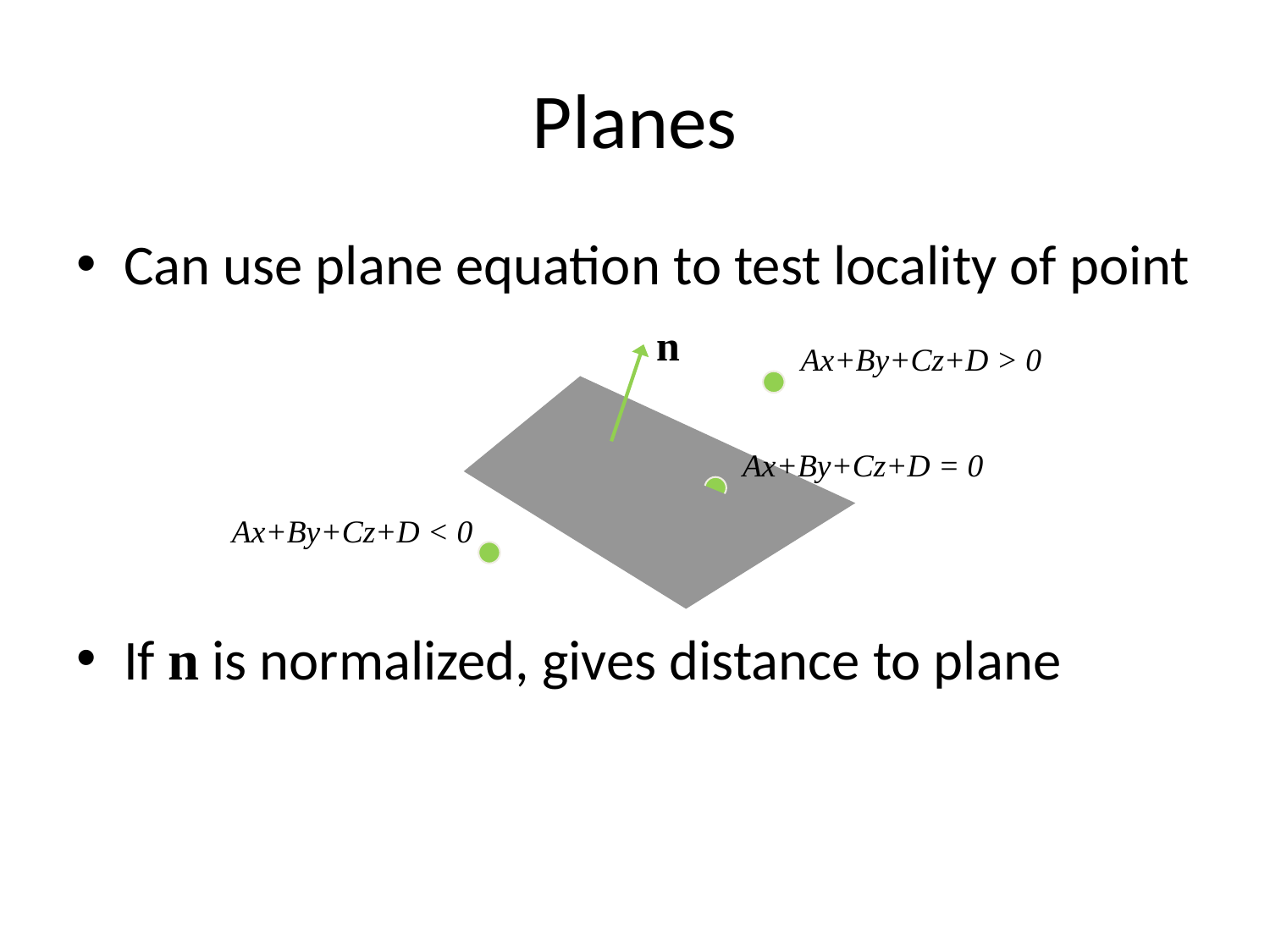

# Planes
Can use plane equation to test locality of point

If n is normalized, gives distance to plane
n
Ax+By+Cz+D > 0

Ax+By+Cz+D = 0

Ax+By+Cz+D < 0